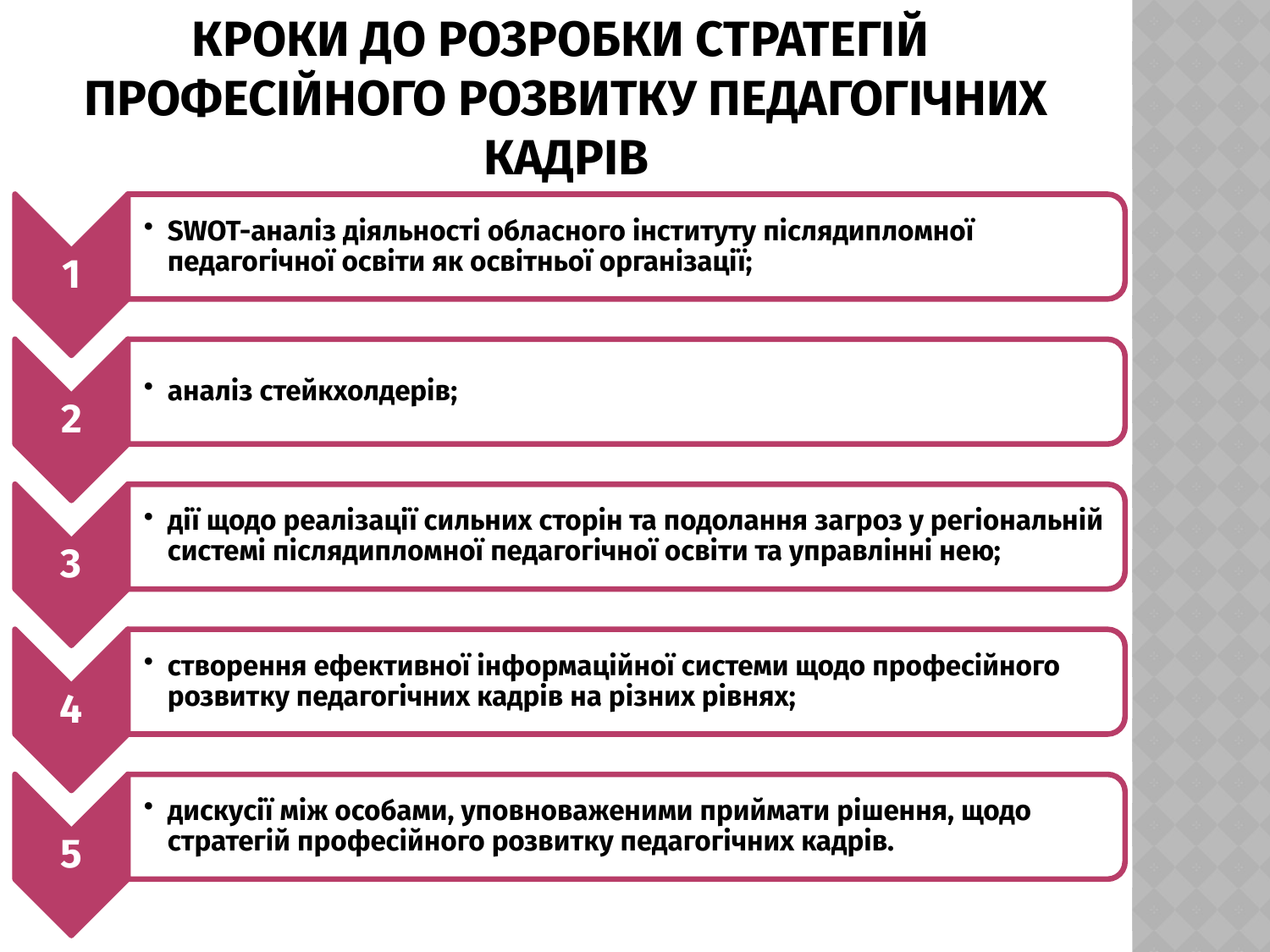

# Кроки до розробки стратегій професійного розвитку педагогічних кадрів
1
SWOT-аналіз діяльності обласного інституту післядипломної педагогічної освіти як освітньої організації;
2
аналіз стейкхолдерів;
3
дії щодо реалізації сильних сторін та подолання загроз у регіональній системі післядипломної педагогічної освіти та управлінні нею;
4
створення ефективної інформаційної системи щодо професійного розвитку педагогічних кадрів на різних рівнях;
5
дискусії між особами, уповноваженими приймати рішення, щодо стратегій професійного розвитку педагогічних кадрів.